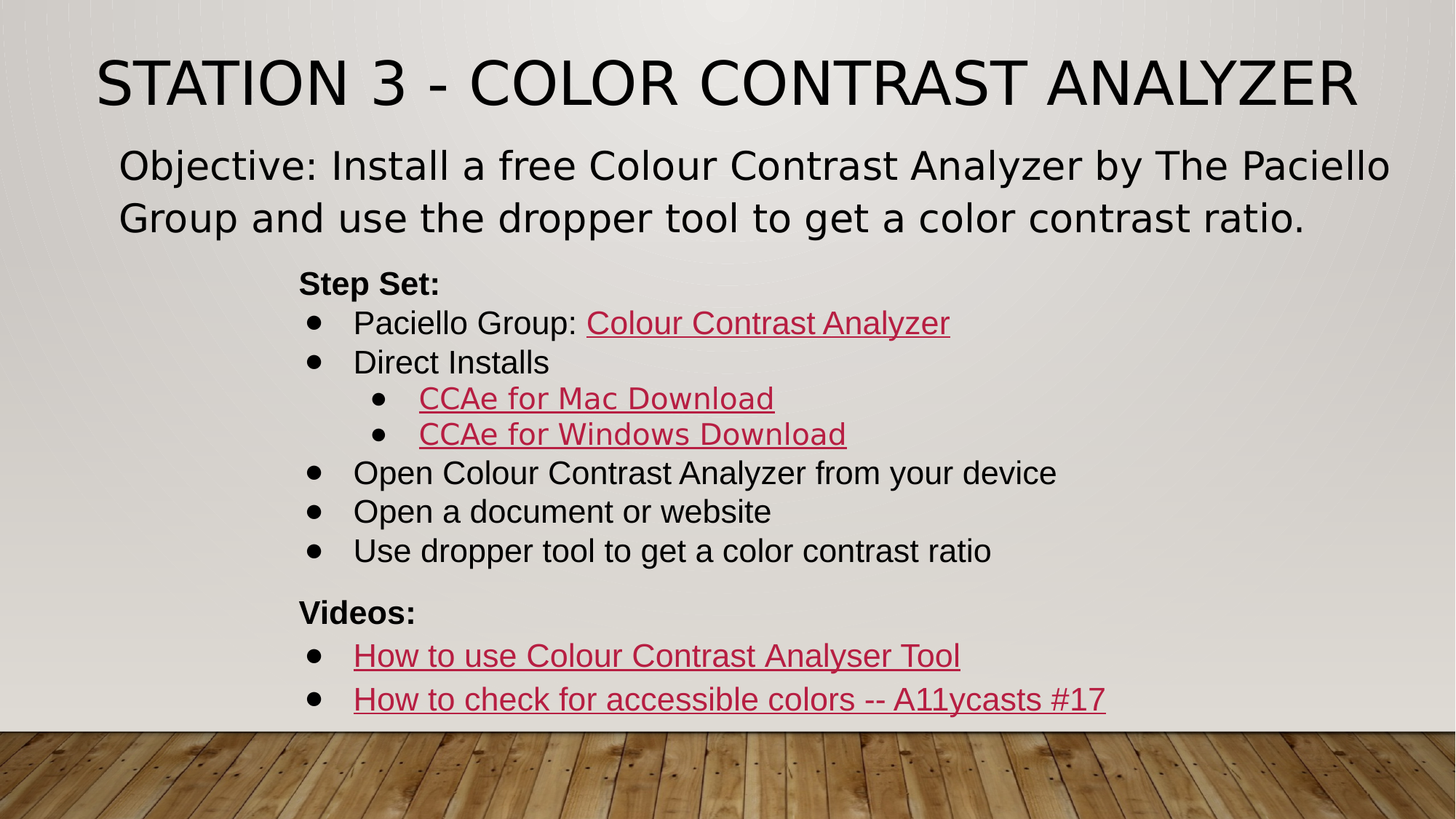

# Station 3 - Color Contrast Analyzer
Objective: Install a free Colour Contrast Analyzer by The Paciello Group and use the dropper tool to get a color contrast ratio.
Step Set:
Paciello Group: Colour Contrast Analyzer
Direct Installs
CCAe for Mac Download
CCAe for Windows Download
Open Colour Contrast Analyzer from your device
Open a document or website
Use dropper tool to get a color contrast ratio
Videos:
How to use Colour Contrast Analyser Tool
How to check for accessible colors -- A11ycasts #17